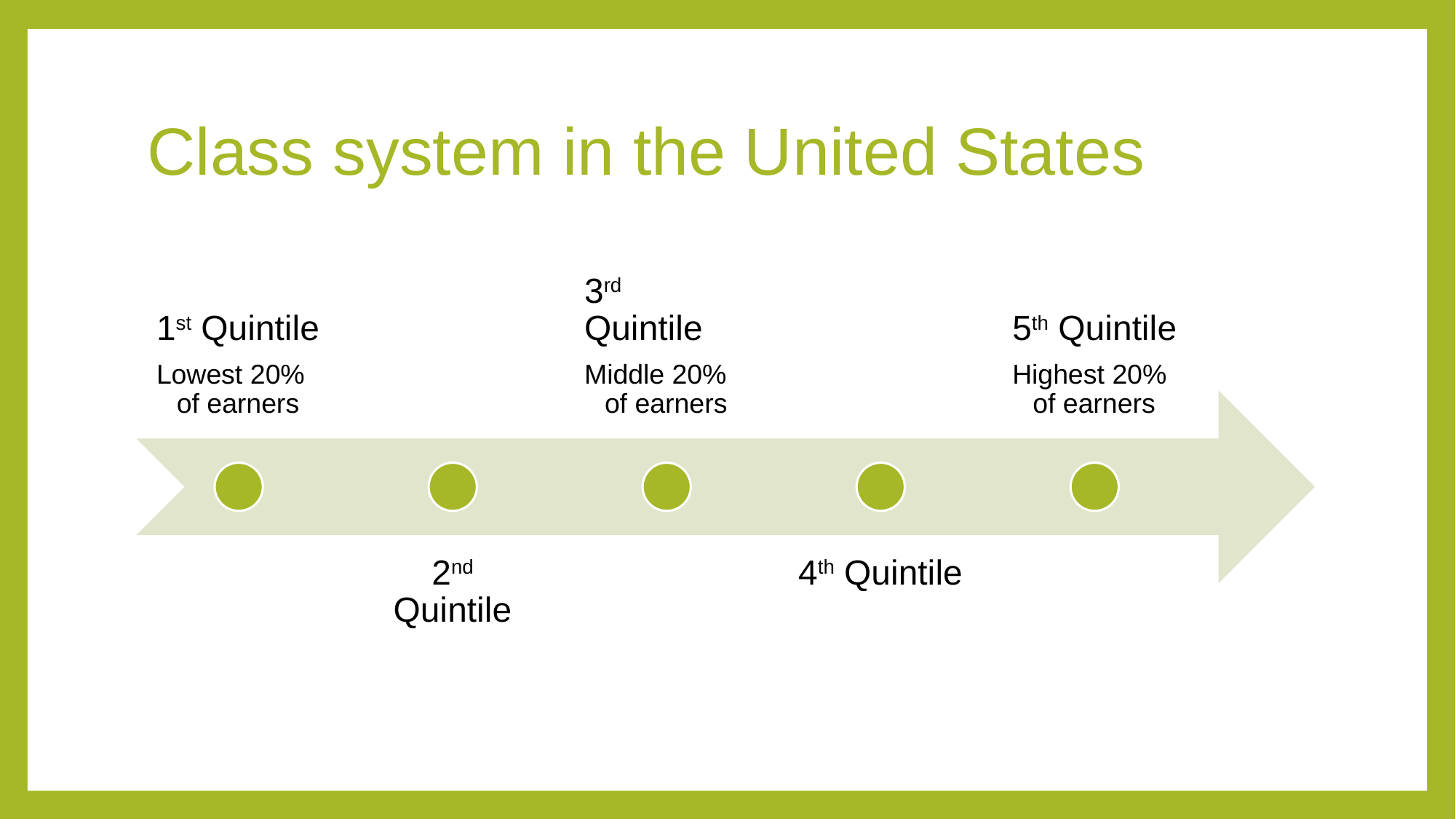

# Class system in the United States
1st Quintile
Lowest 20% of earners
2nd Quintile
3rd Quintile
Middle 20% of earners
4th Quintile
5th Quintile
Highest 20% of earners